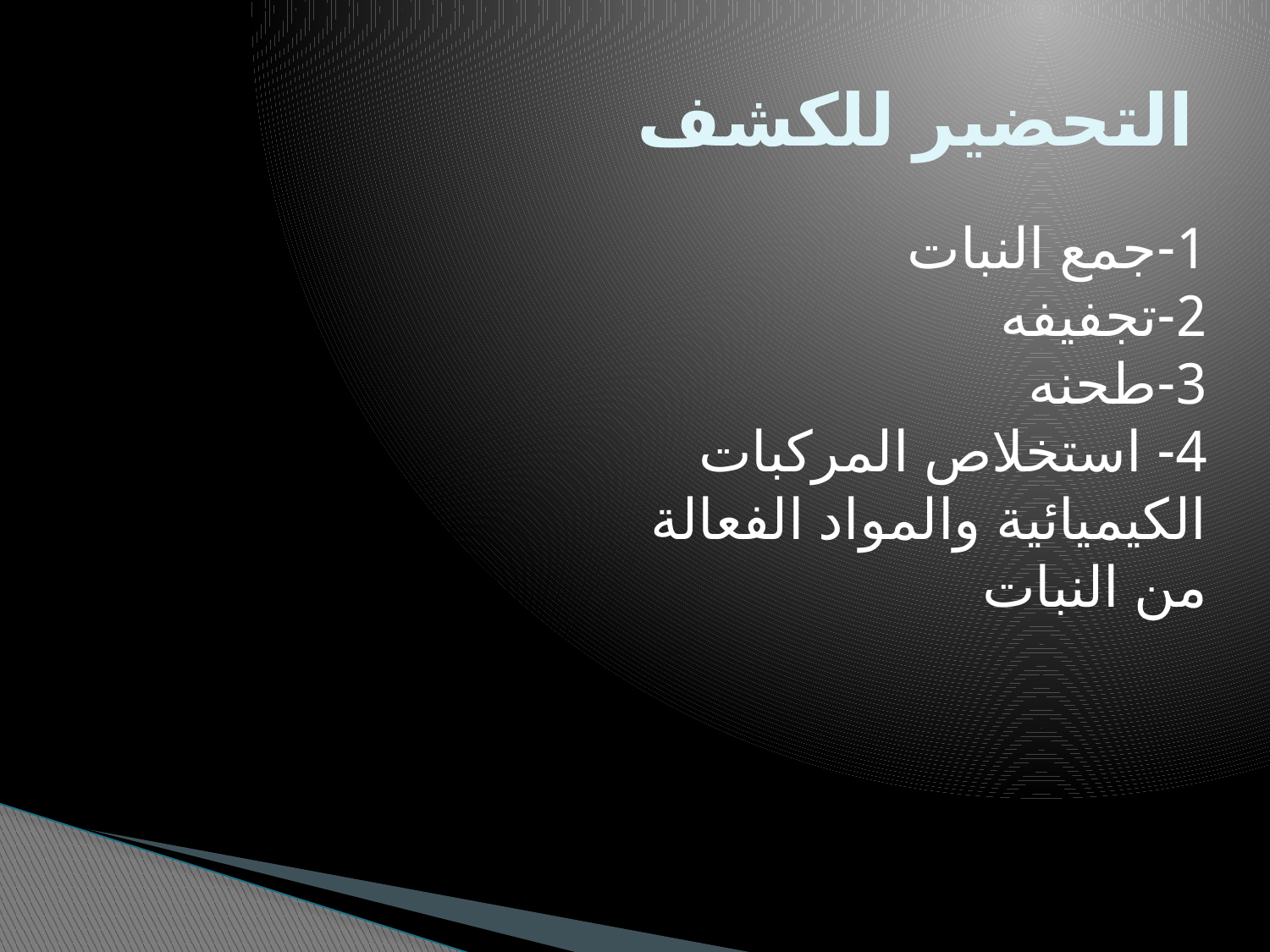

# التحضير للكشف
1-جمع النبات
2-تجفيفه
3-طحنه
4- استخلاص المركبات الكيميائية والمواد الفعالة من النبات